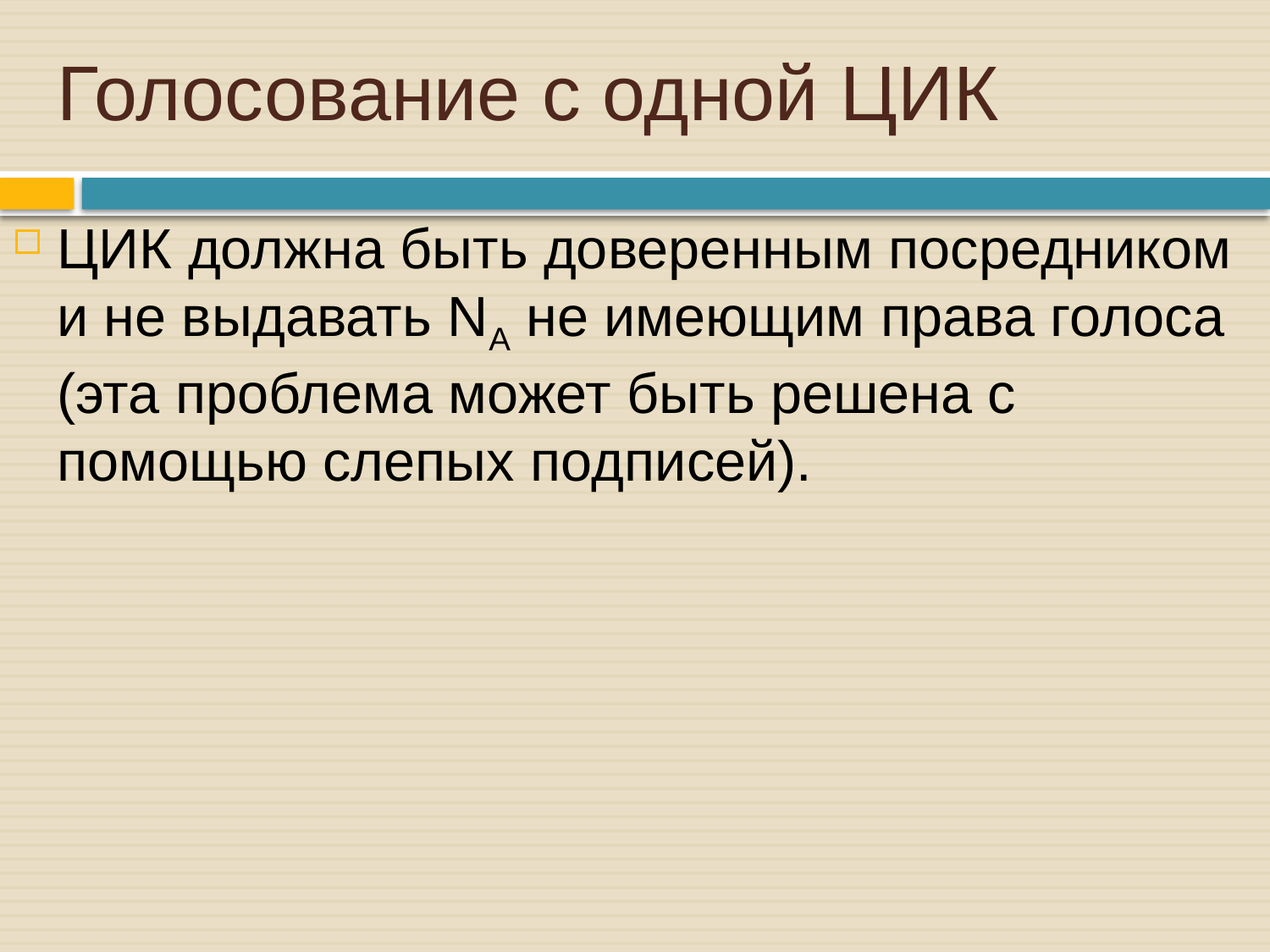

# Голосование с одной ЦИК
ЦИК должна быть доверенным посредником и не выдавать NA не имеющим права голоса (эта проблема может быть решена с помощью слепых подписей).